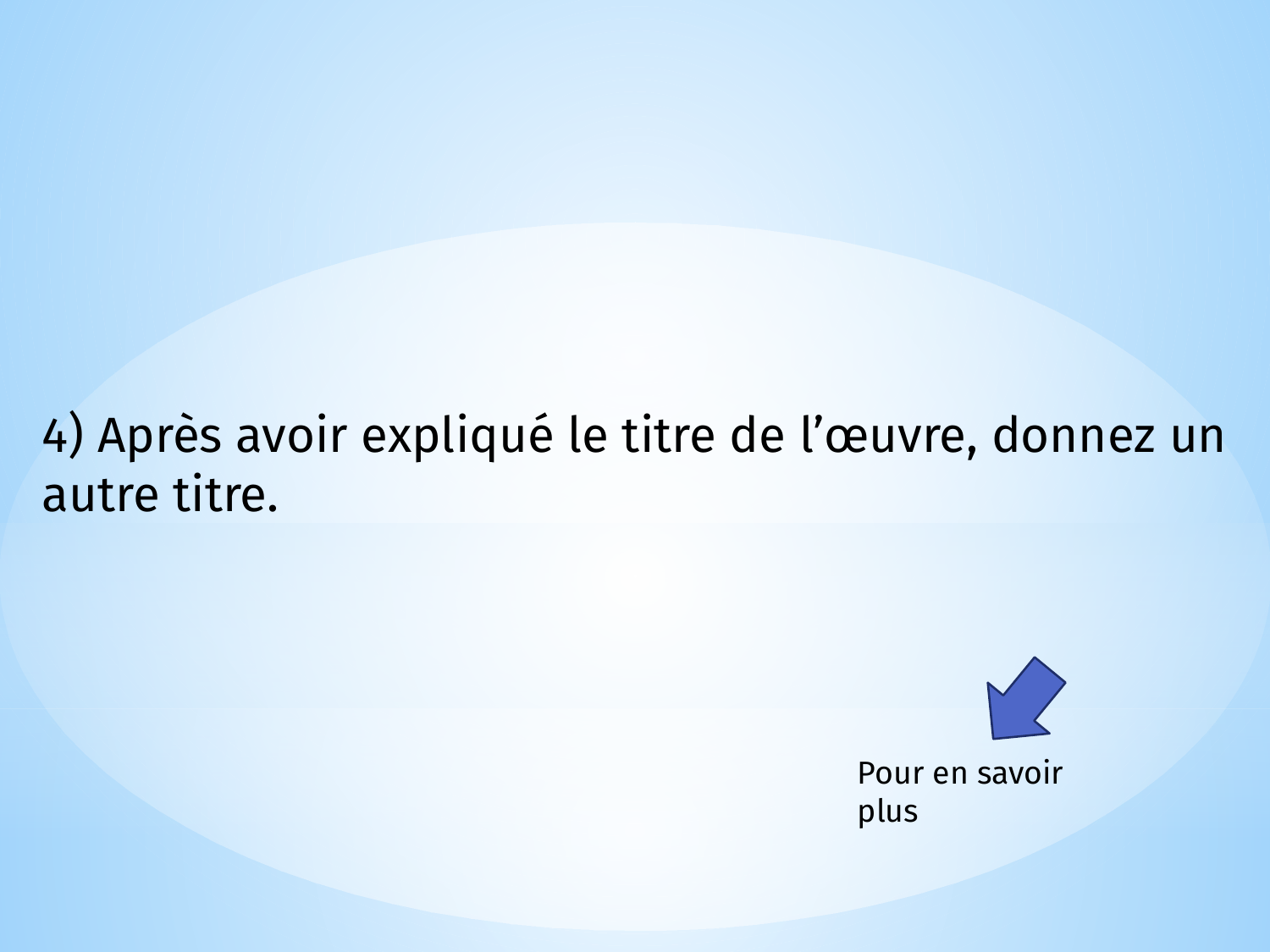

4) Après avoir expliqué le titre de l’œuvre, donnez un autre titre.

Pour en savoir plus